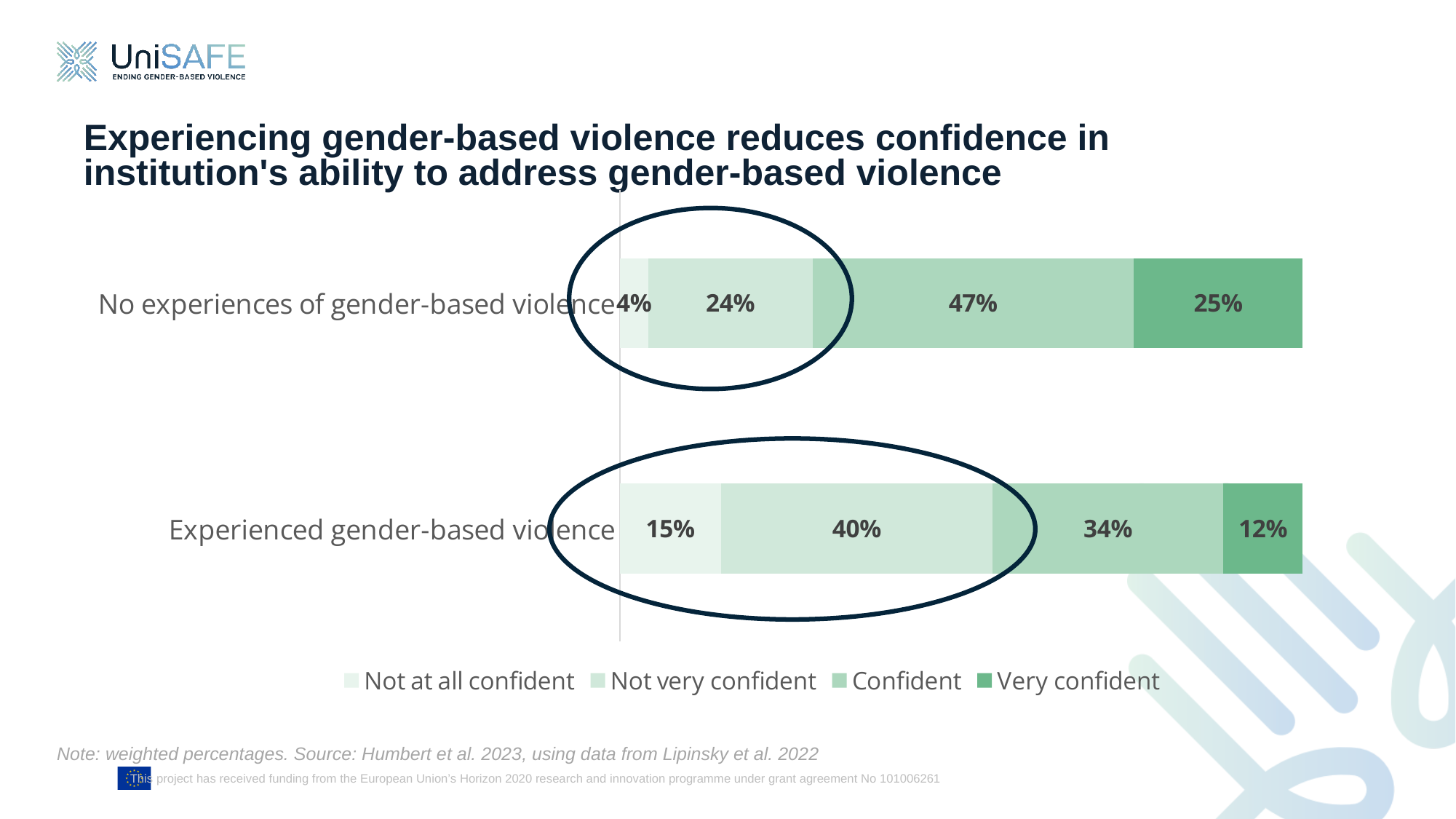

# Experiencing gender-based violence reduces confidence in institution's ability to address gender-based violence

### Chart

| Category | Not at all confident | Not very confident | Confident | Very confident |
|---|---|---|---|---|
| Experienced gender-based violence | 0.1483 | 0.3977 | 0.338 | 0.1161 |
| No experiences of gender-based violence | 0.0418 | 0.2405 | 0.4702 | 0.2475 |

Note: weighted percentages. Source: Humbert et al. 2023, using data from Lipinsky et al. 2022